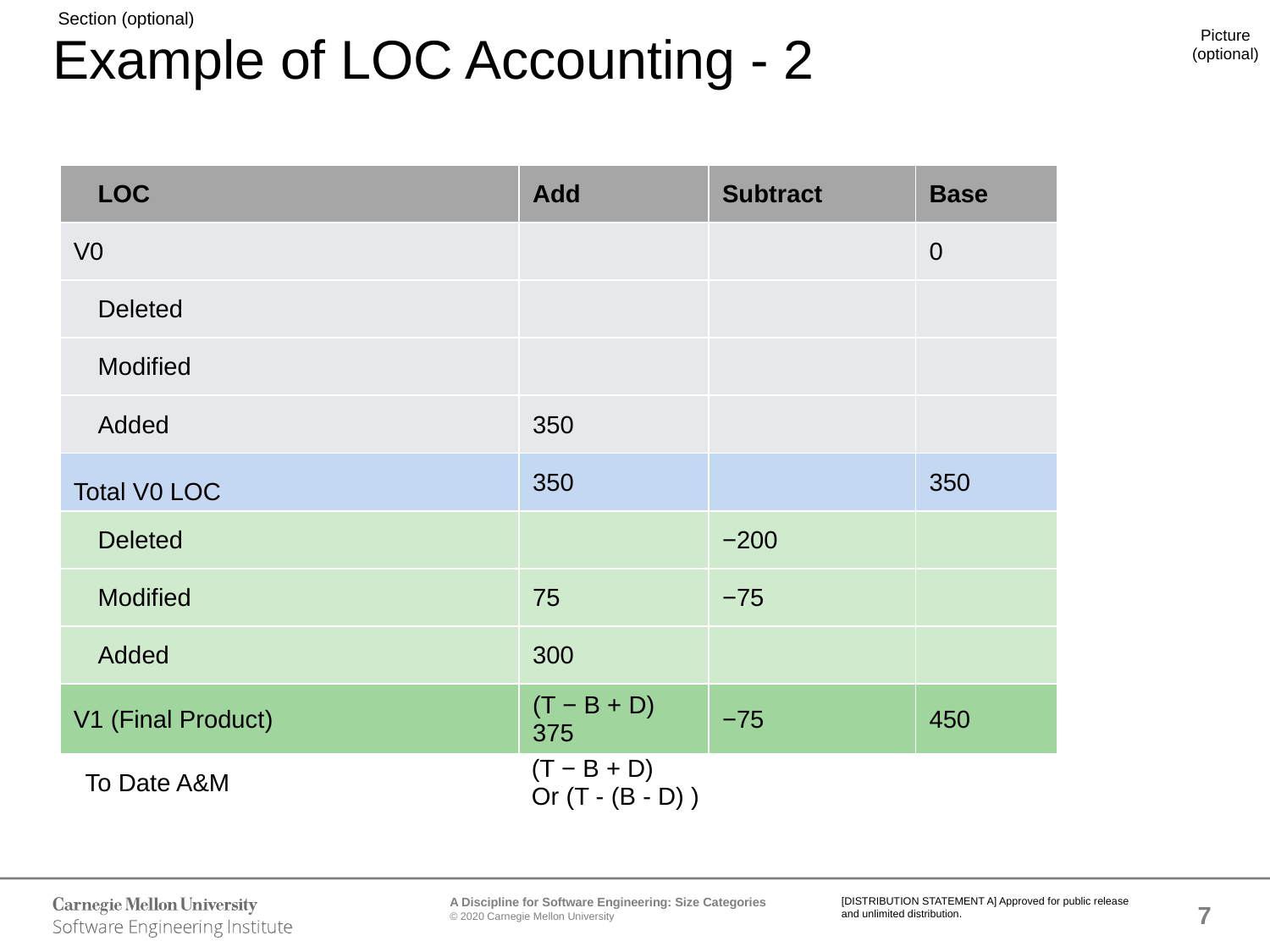

# Example of LOC Accounting - 2
| LOC | Add | Subtract | Base |
| --- | --- | --- | --- |
| V0 |  |  | 0 |
| Deleted |  |  |  |
| Modified |  |  |  |
| Added | 350 |  |  |
| Total V0 LOC | 350 |  | 350 |
| Deleted |  | −200 |  |
| Modified | 75 | −75 |  |
| Added | 300 |  |  |
| V1 (Final Product) | (T − B + D) 375 | −75 | 450 |
| To Date A&M | (T − B + D) Or (T - (B - D) ) |  |  |